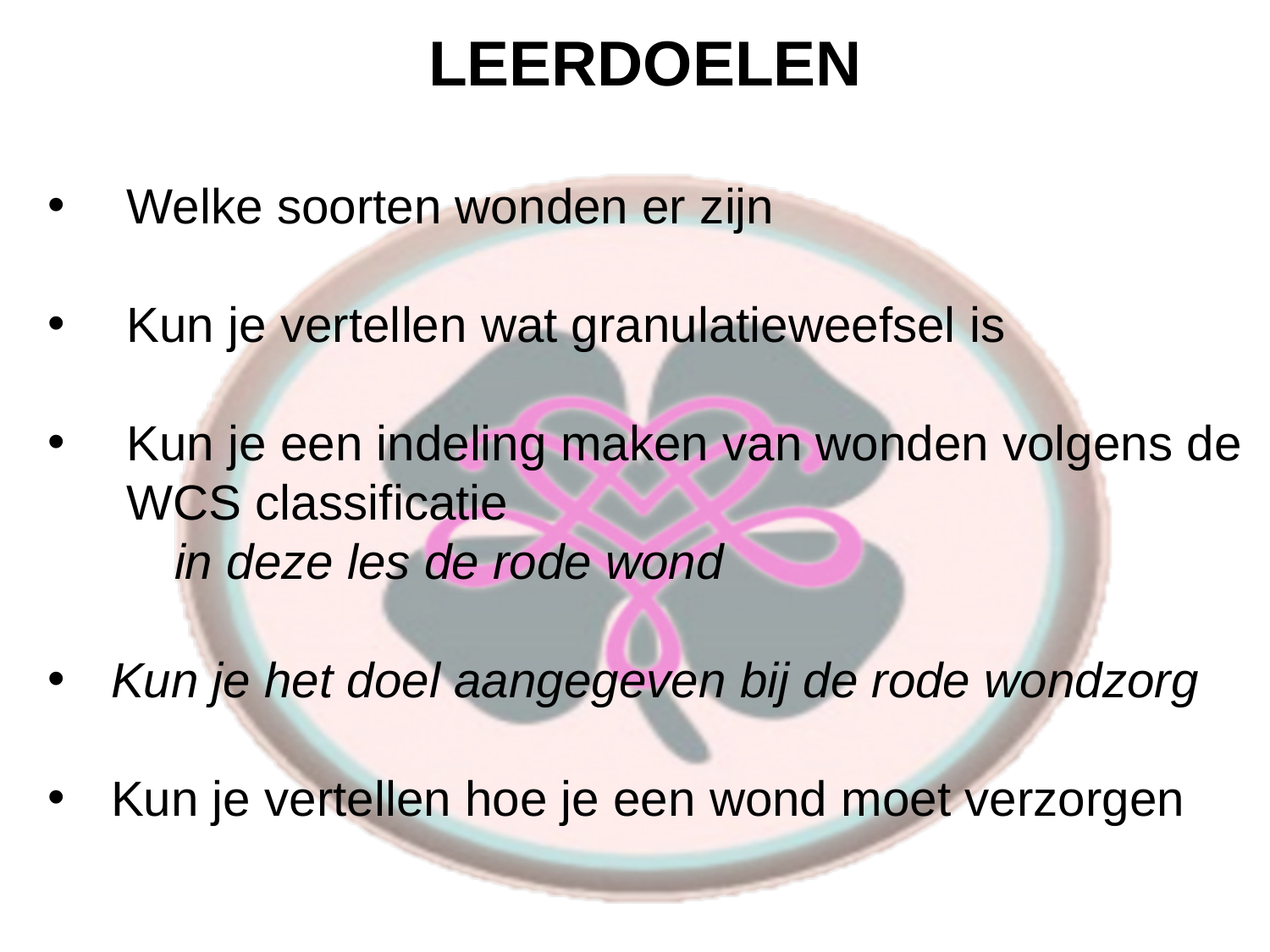

LEERDOELEN

Welke soorten wonden er zijn

Kun je vertellen wat granulatieweefsel is

Kun je een indeling maken van wonden volgens de WCS classificatie
	in deze les de rode wond

Kun je het doel aangegeven bij de rode wondzorg

Kun je vertellen hoe je een wond moet verzorgen